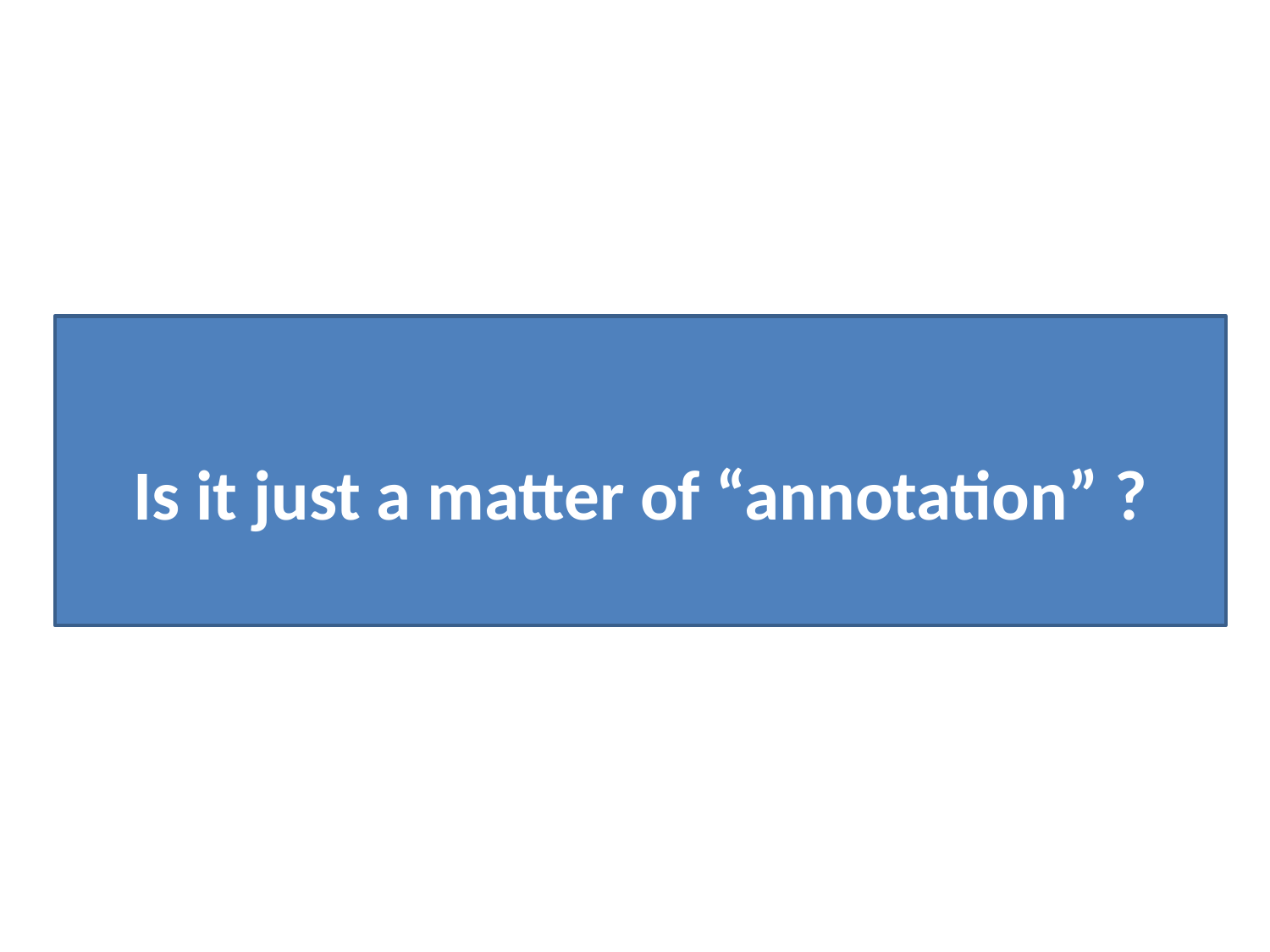

# Is it just a matter of “annotation” ?